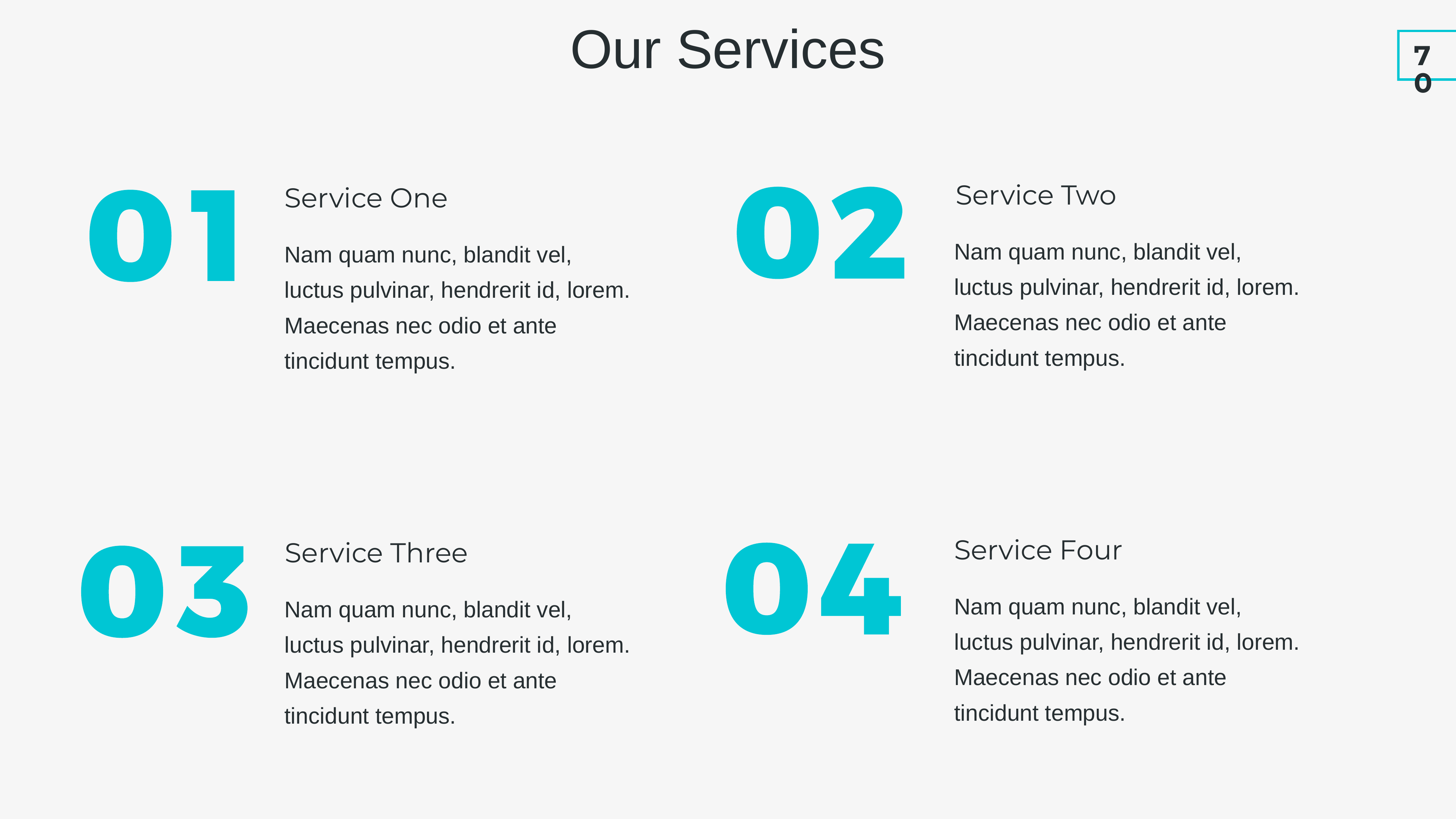

Our Services
70
Service Two
Service One

Nam quam nunc, blandit vel, luctus pulvinar, hendrerit id, lorem. Maecenas nec odio et ante tincidunt tempus.
Nam quam nunc, blandit vel, luctus pulvinar, hendrerit id, lorem. Maecenas nec odio et ante tincidunt tempus.
Service Four
Service Three

Nam quam nunc, blandit vel, luctus pulvinar, hendrerit id, lorem. Maecenas nec odio et ante tincidunt tempus.
Nam quam nunc, blandit vel, luctus pulvinar, hendrerit id, lorem. Maecenas nec odio et ante tincidunt tempus.